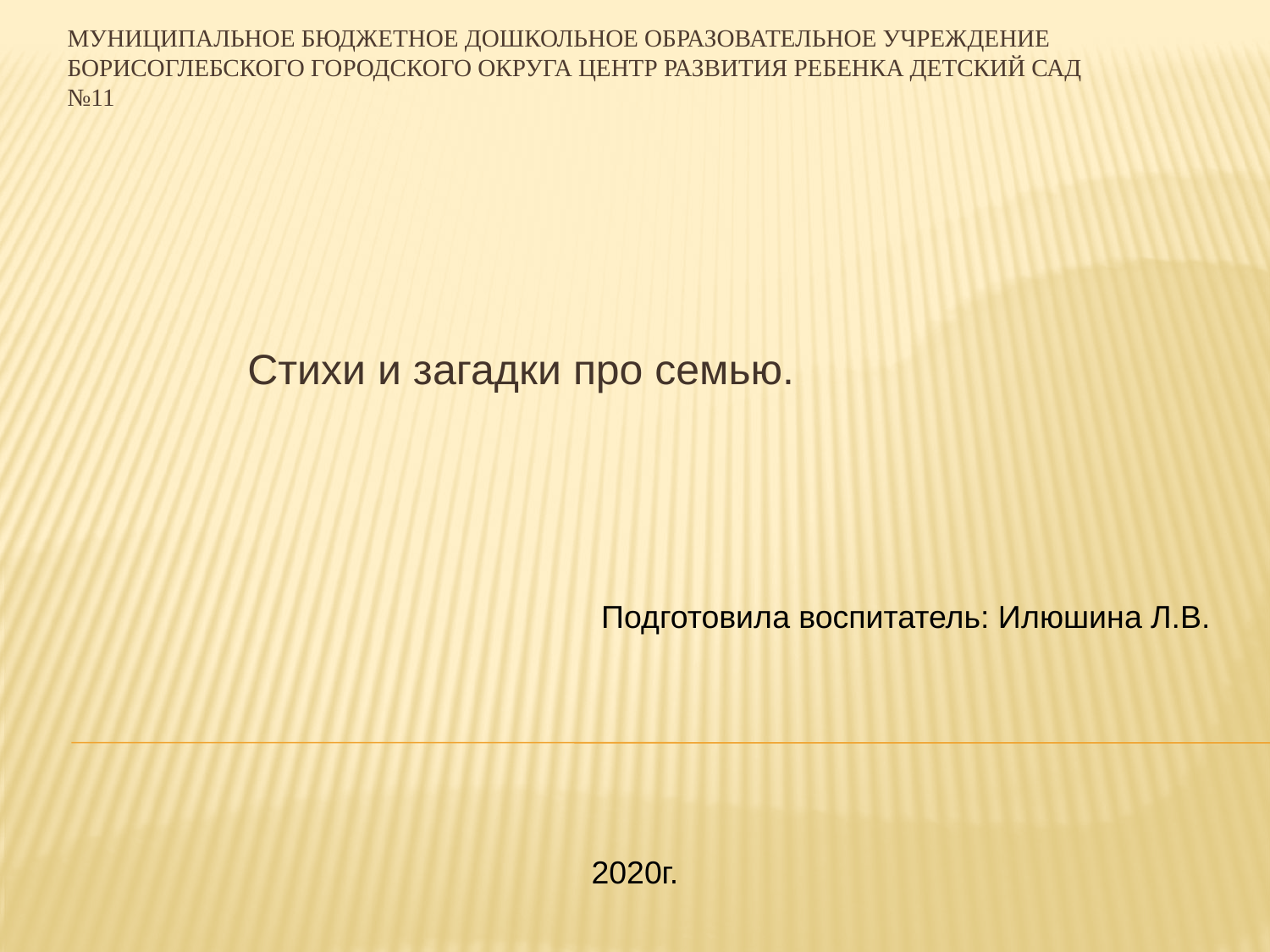

# Муниципальное бюджетное дошкольное образовательное учреждение Борисоглебского городского округа Центр развития ребенка детский сад №11
Стихи и загадки про семью.
Подготовила воспитатель: Илюшина Л.В.
2020г.